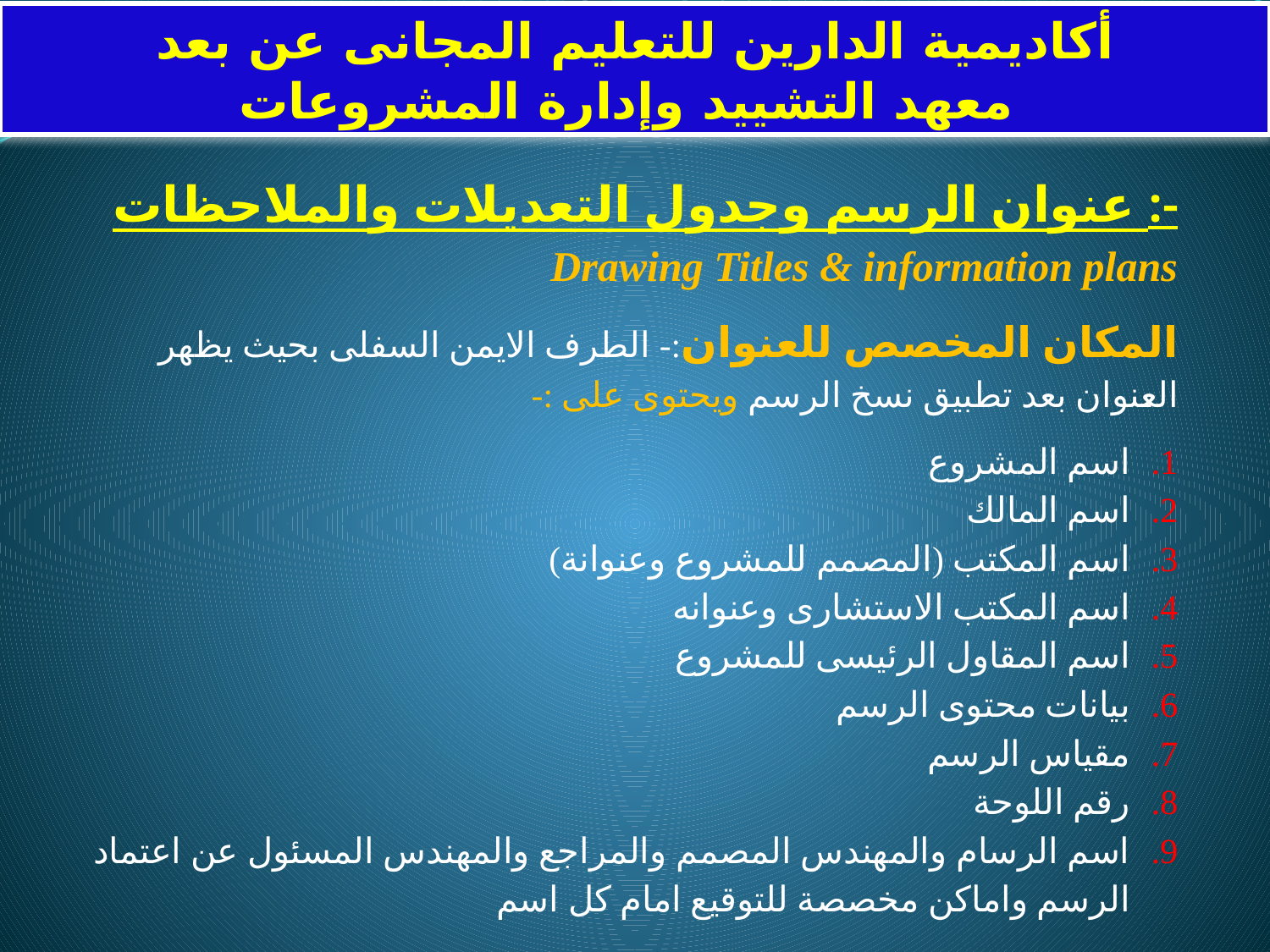

أكاديمية الدارين للتعليم المجانى عن بعد
معهد التشييد وإدارة المشروعات
عنوان الرسم وجدول التعديلات والملاحظات :-
Drawing Titles & information plans
المكان المخصص للعنوان:- الطرف الايمن السفلى بحيث يظهر العنوان بعد تطبيق نسخ الرسم ويحتوى على :-
اسم المشروع
اسم المالك
اسم المكتب (المصمم للمشروع وعنوانة)
اسم المكتب الاستشارى وعنوانه
اسم المقاول الرئيسى للمشروع
بيانات محتوى الرسم
مقياس الرسم
رقم اللوحة
اسم الرسام والمهندس المصمم والمراجع والمهندس المسئول عن اعتماد الرسم واماكن مخصصة للتوقيع امام كل اسم